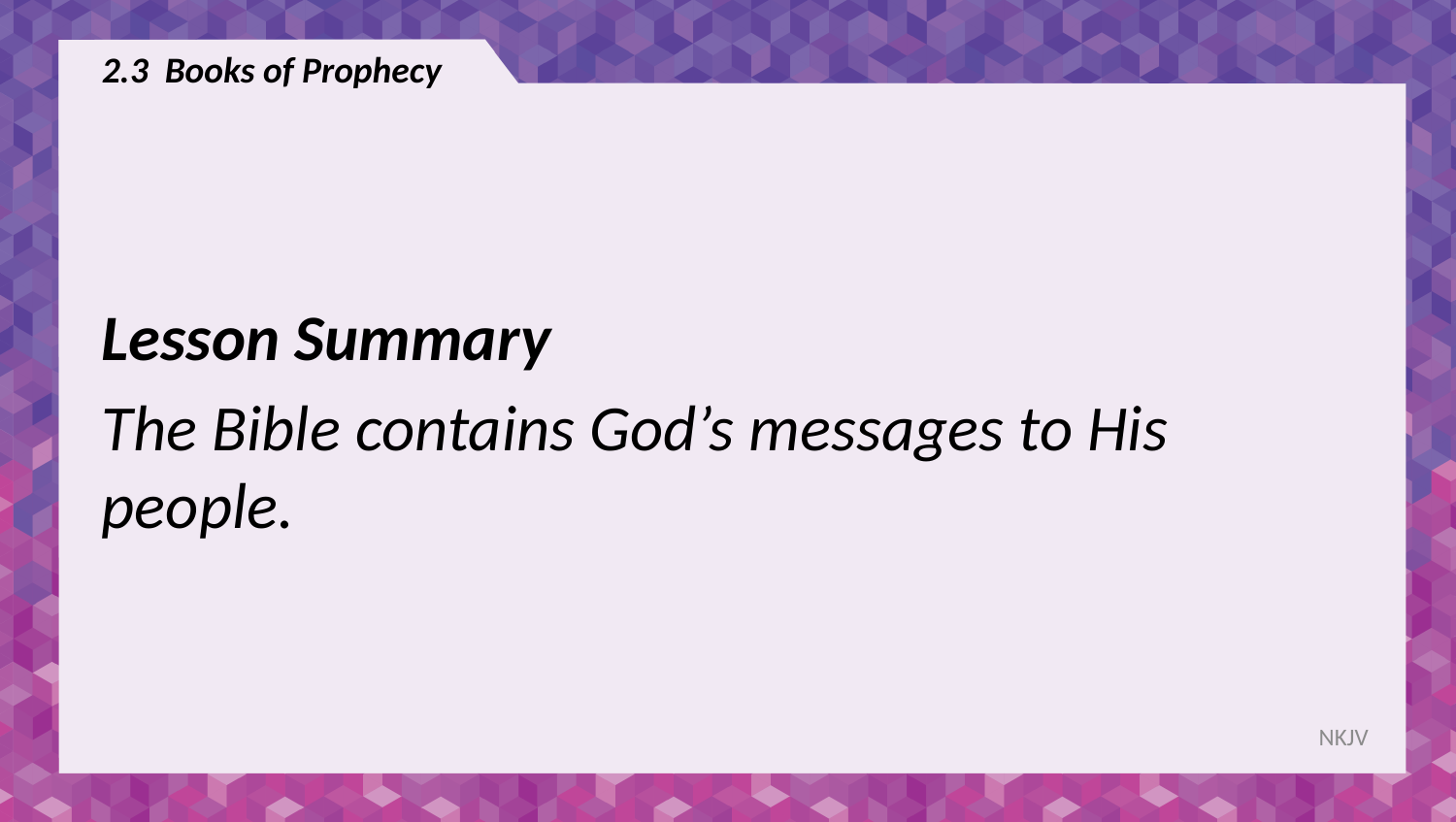

# 2.3  Books of Prophecy
Lesson Summary
The Bible contains God’s messages to His people.
NKJV